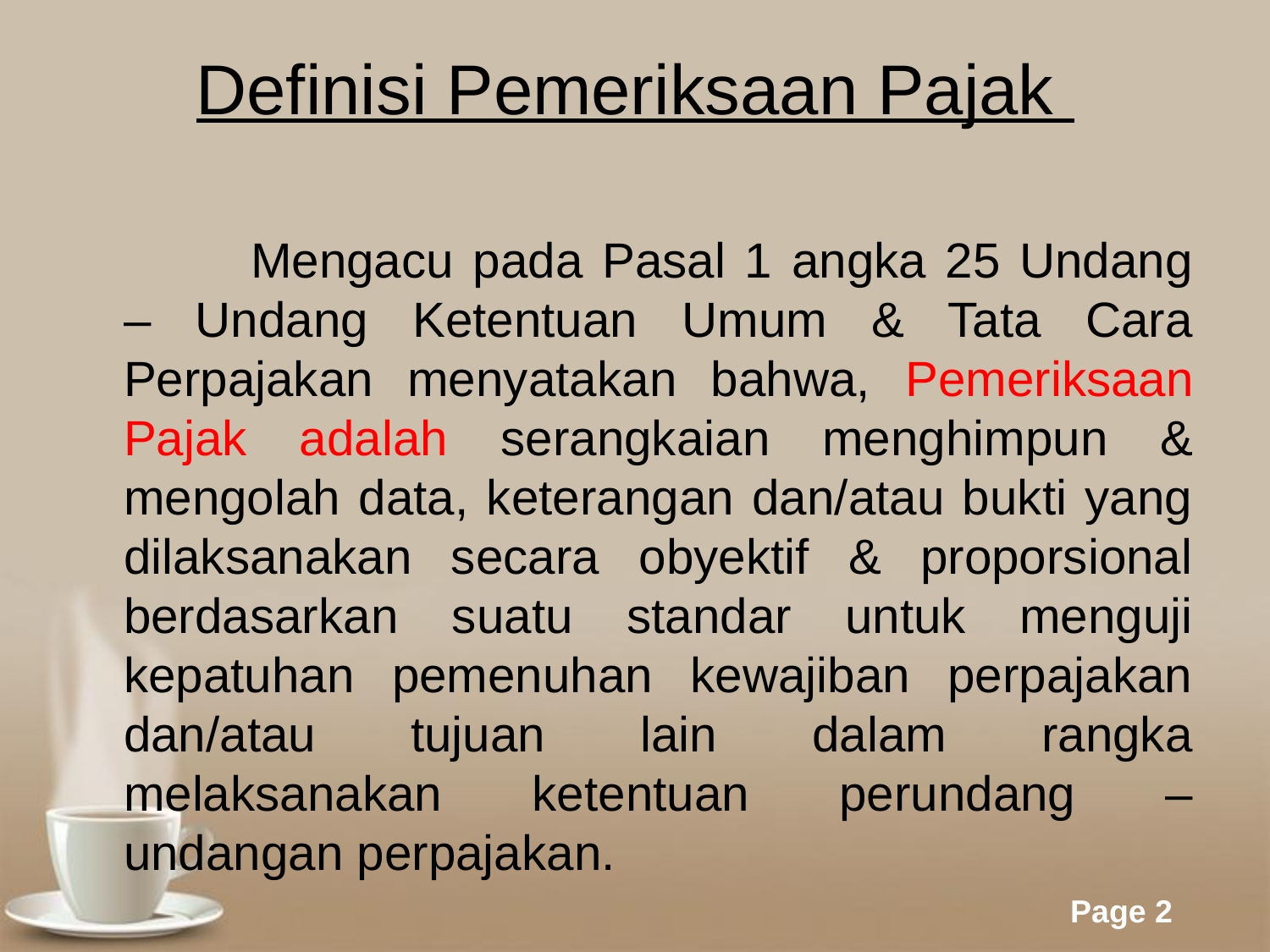

# Definisi Pemeriksaan Pajak
		Mengacu pada Pasal 1 angka 25 Undang – Undang Ketentuan Umum & Tata Cara Perpajakan menyatakan bahwa, Pemeriksaan Pajak adalah serangkaian menghimpun & mengolah data, keterangan dan/atau bukti yang dilaksanakan secara obyektif & proporsional berdasarkan suatu standar untuk menguji kepatuhan pemenuhan kewajiban perpajakan dan/atau tujuan lain dalam rangka melaksanakan ketentuan perundang – undangan perpajakan.